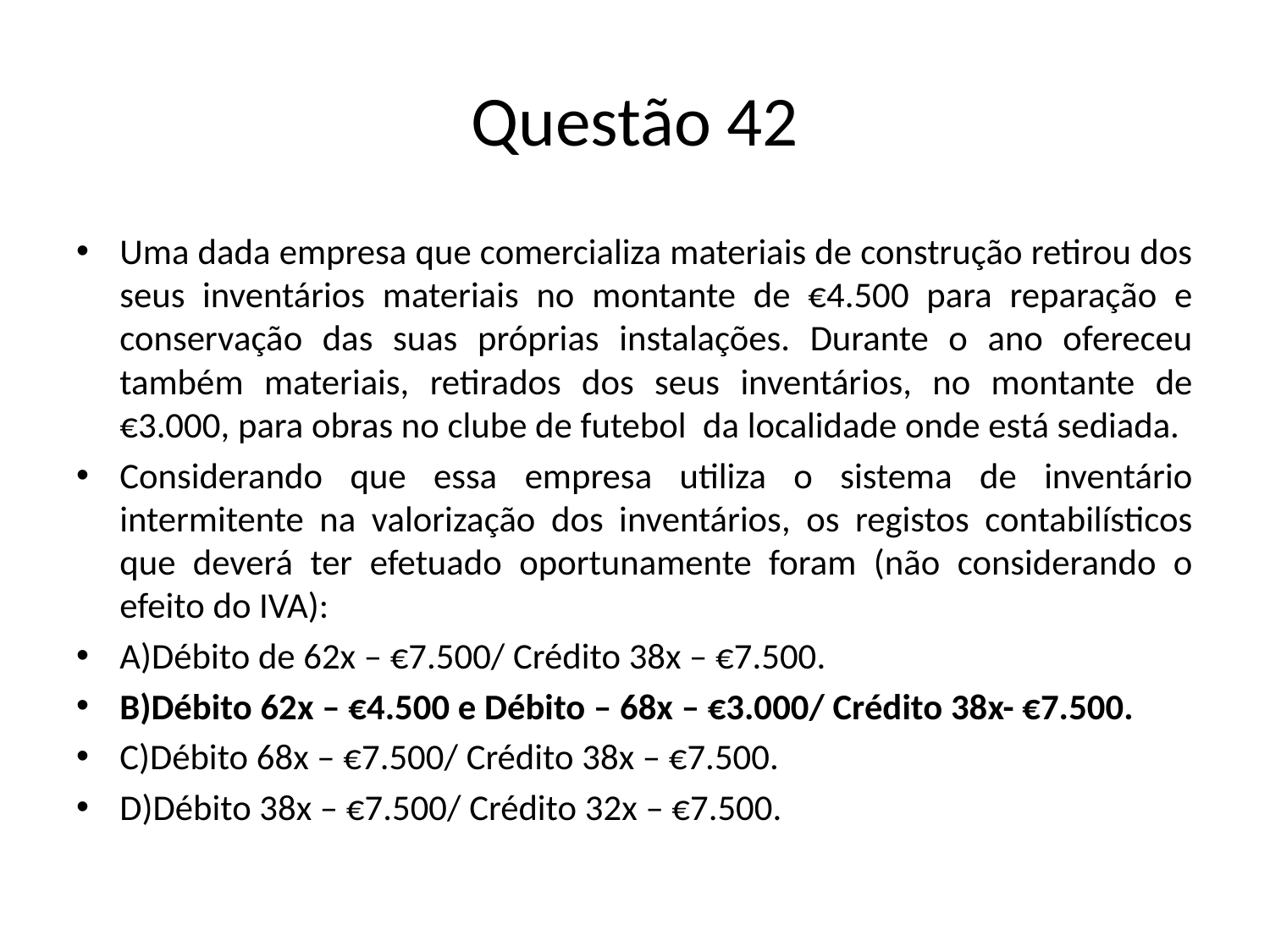

# Questão 42
Uma dada empresa que comercializa materiais de construção retirou dos seus inventários materiais no montante de €4.500 para reparação e conservação das suas próprias instalações. Durante o ano ofereceu também materiais, retirados dos seus inventários, no montante de €3.000, para obras no clube de futebol  da localidade onde está sediada.
Considerando que essa empresa utiliza o sistema de inventário intermitente na valorização dos inventários, os registos contabilísticos que deverá ter efetuado oportunamente foram (não considerando o efeito do IVA):
A)Débito de 62x – €7.500/ Crédito 38x – €7.500.
B)Débito 62x – €4.500 e Débito – 68x – €3.000/ Crédito 38x- €7.500.
C)Débito 68x – €7.500/ Crédito 38x – €7.500.
D)Débito 38x – €7.500/ Crédito 32x – €7.500.